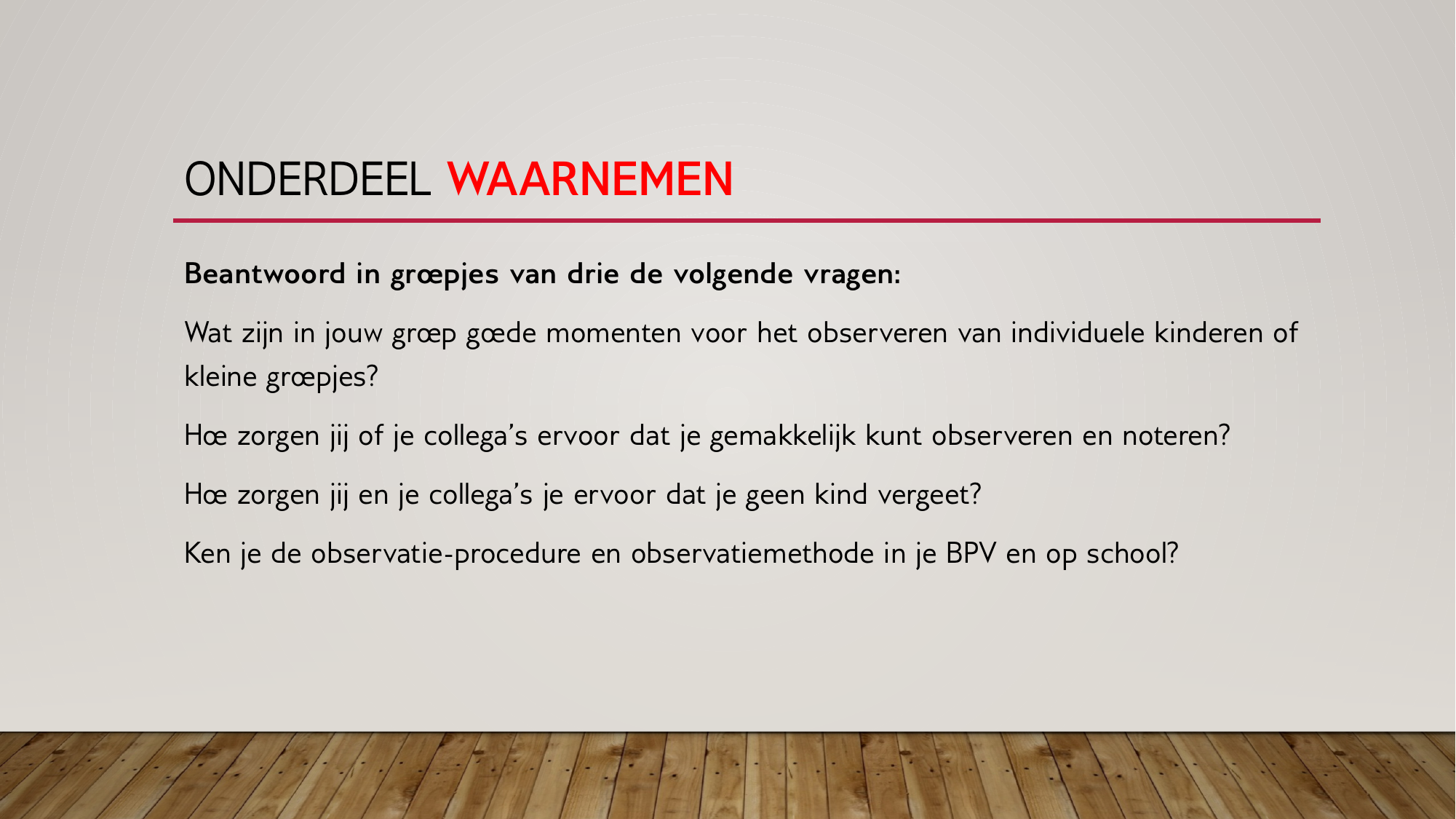

# Onderdeel waarnemen
Beantwoord in groepjes van drie de volgende vragen:
Wat zijn in jouw groep goede momenten voor het observeren van individuele kinderen of kleine groepjes?
Hoe zorgen jij of je collega’s ervoor dat je gemakkelijk kunt observeren en noteren?
Hoe zorgen jij en je collega’s je ervoor dat je geen kind vergeet?
Ken je de observatie-procedure en observatiemethode in je BPV en op school?